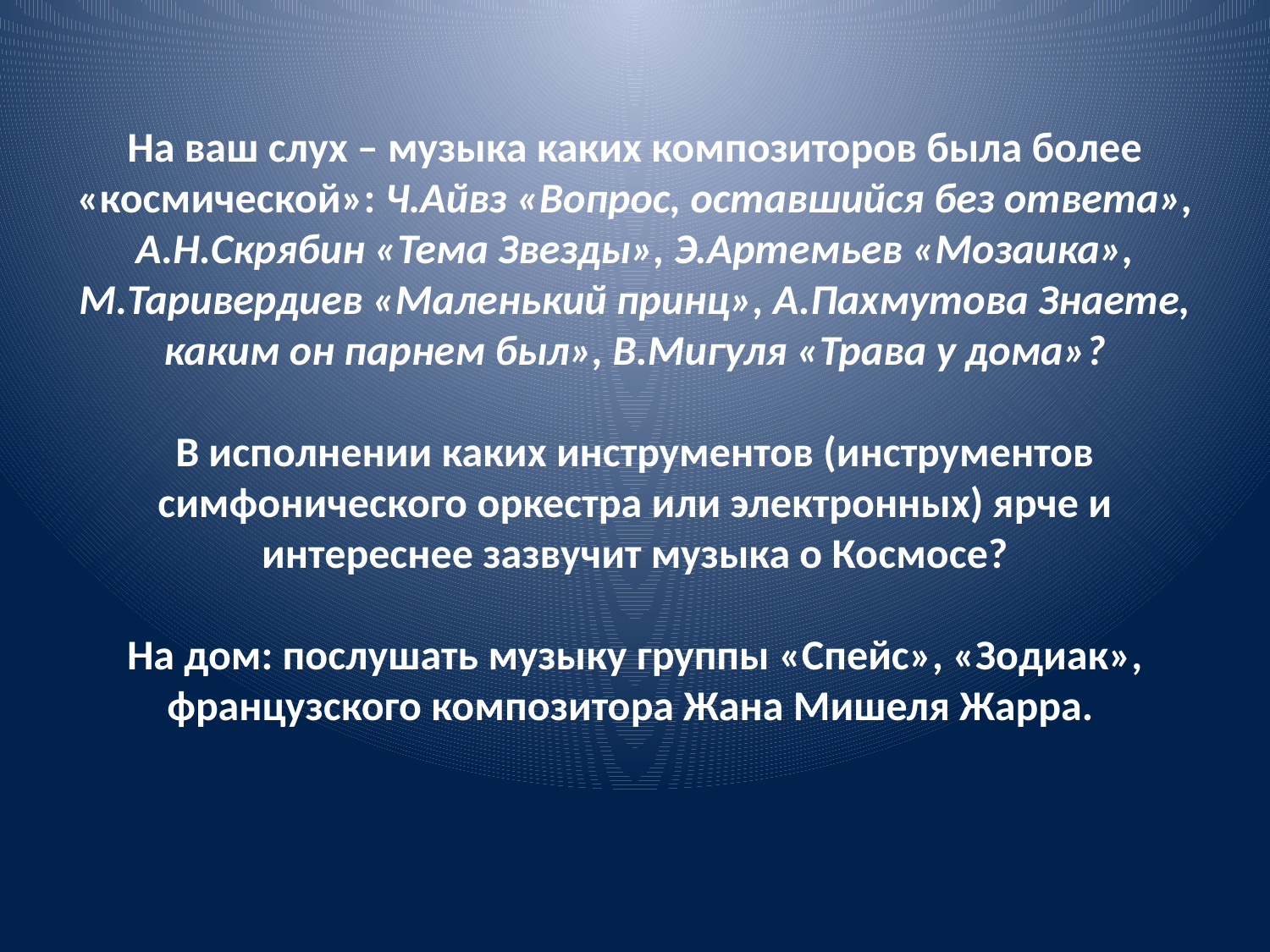

# На ваш слух – музыка каких композиторов была более «космической»: Ч.Айвз «Вопрос, оставшийся без ответа», А.Н.Скрябин «Тема Звезды», Э.Артемьев «Мозаика», М.Таривердиев «Маленький принц», А.Пахмутова Знаете, каким он парнем был», В.Мигуля «Трава у дома»? В исполнении каких инструментов (инструментов симфонического оркестра или электронных) ярче и интереснее зазвучит музыка о Космосе? На дом: послушать музыку группы «Спейс», «Зодиак», французского композитора Жана Мишеля Жарра.